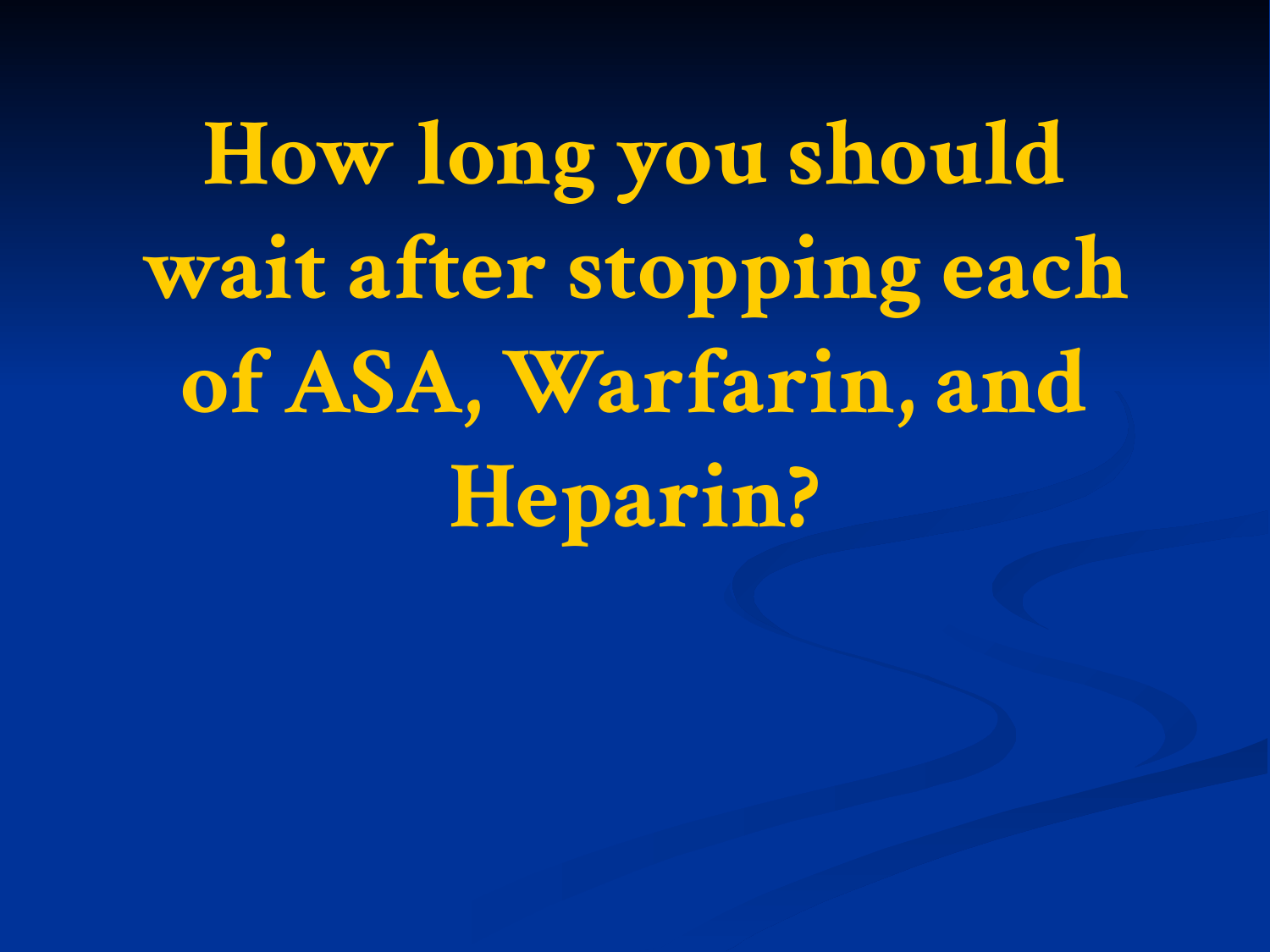

# How long you should wait after stopping each of ASA, Warfarin, and Heparin?